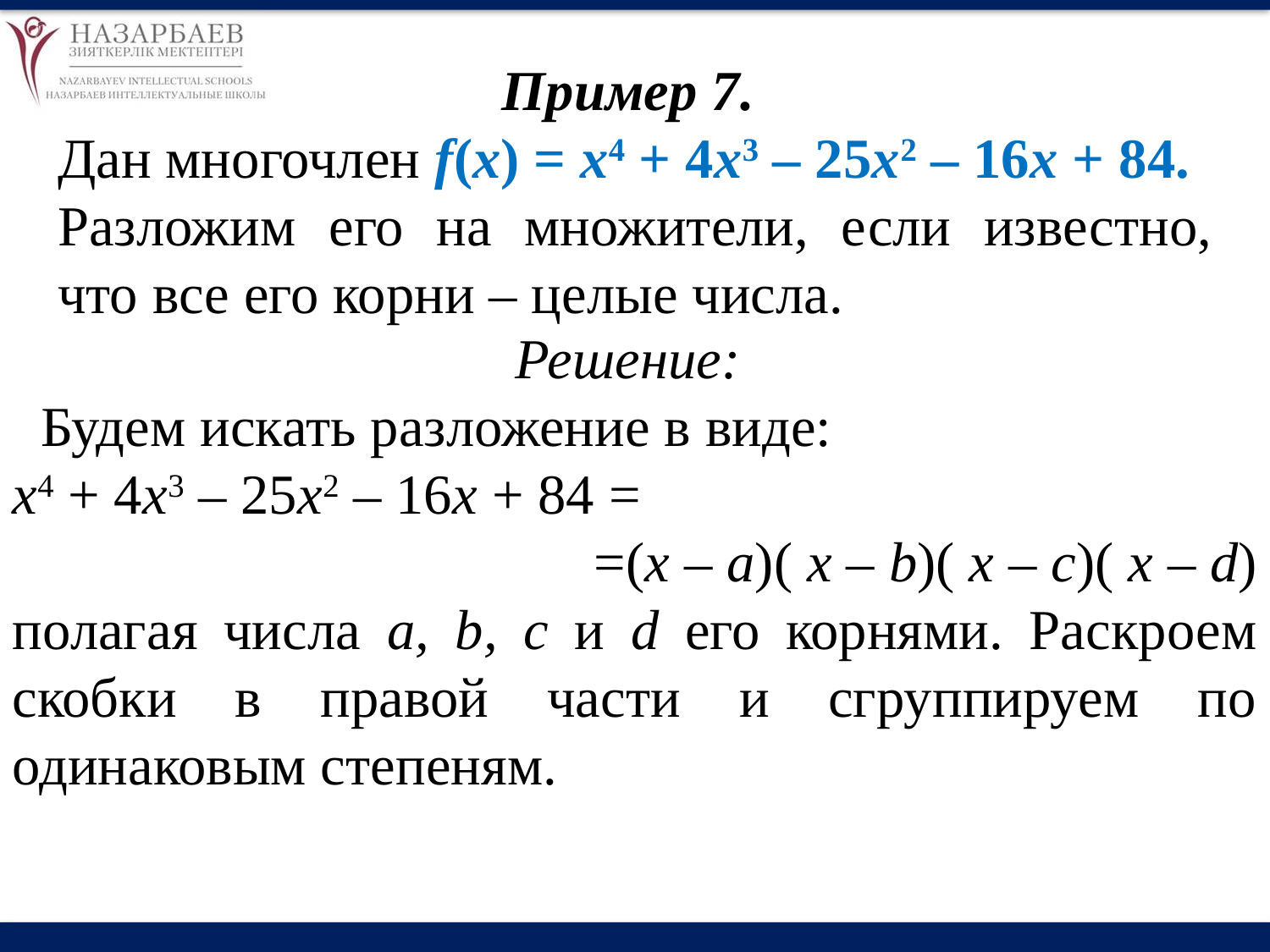

Пример 7.
Дан многочлен f(x) = х4 + 4х3 – 25х2 – 16х + 84.
Разложим его на множители, если известно, что все его корни – целые числа.
.
Решение:
  Будем искать разложение в виде:
х4 + 4х3 – 25х2 – 16х + 84 =
=(x – a)( x – b)( x – c)( x – d)
полагая числа a, b, c и d его корнями. Раскроем скобки в правой части и сгруппируем по одинаковым степеням.